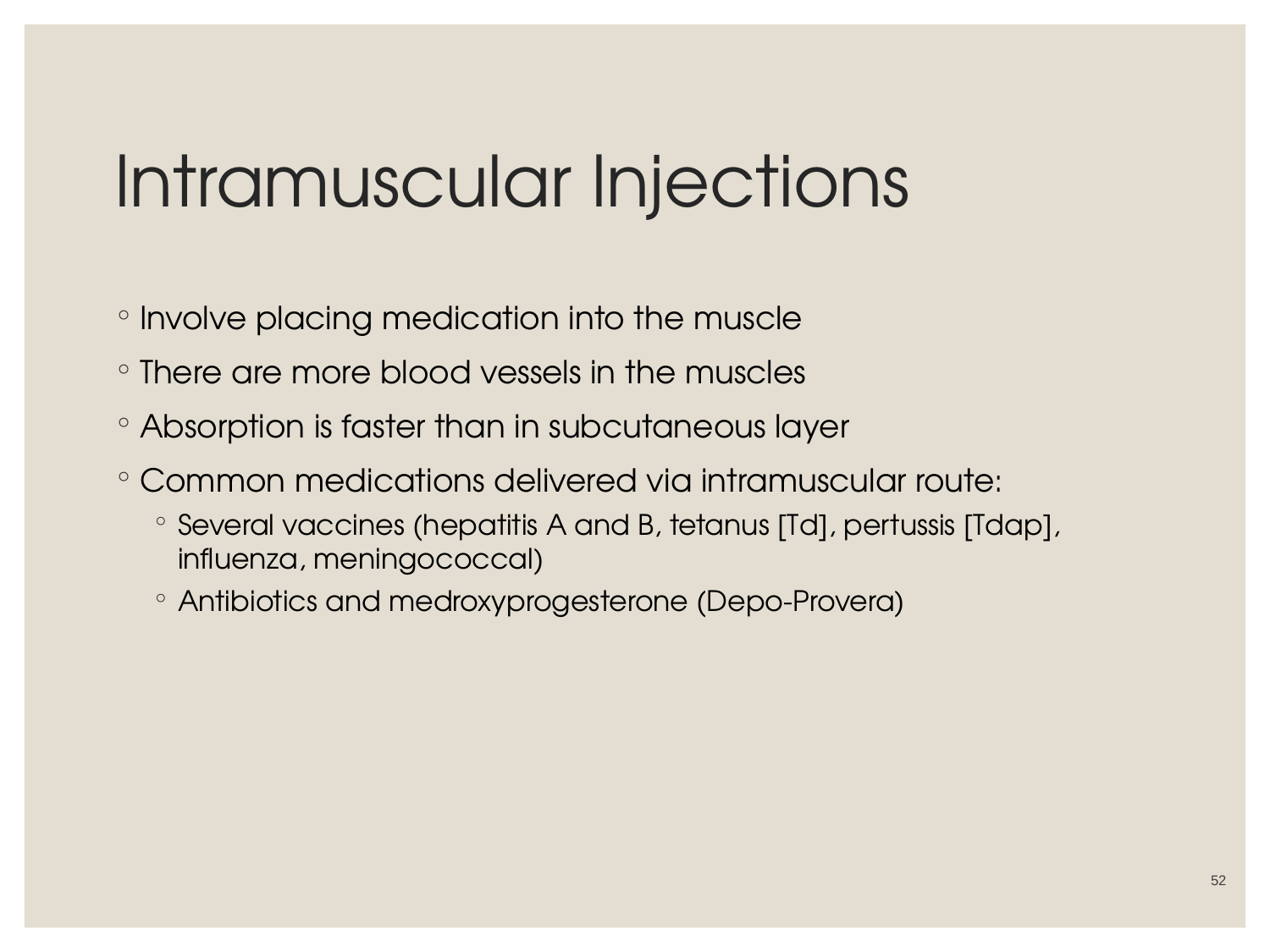

# Intramuscular Injections
Involve placing medication into the muscle
There are more blood vessels in the muscles
Absorption is faster than in subcutaneous layer
Common medications delivered via intramuscular route:
Several vaccines (hepatitis A and B, tetanus [Td], pertussis [Tdap], influenza, meningococcal)
Antibiotics and medroxyprogesterone (Depo-Provera)
 52